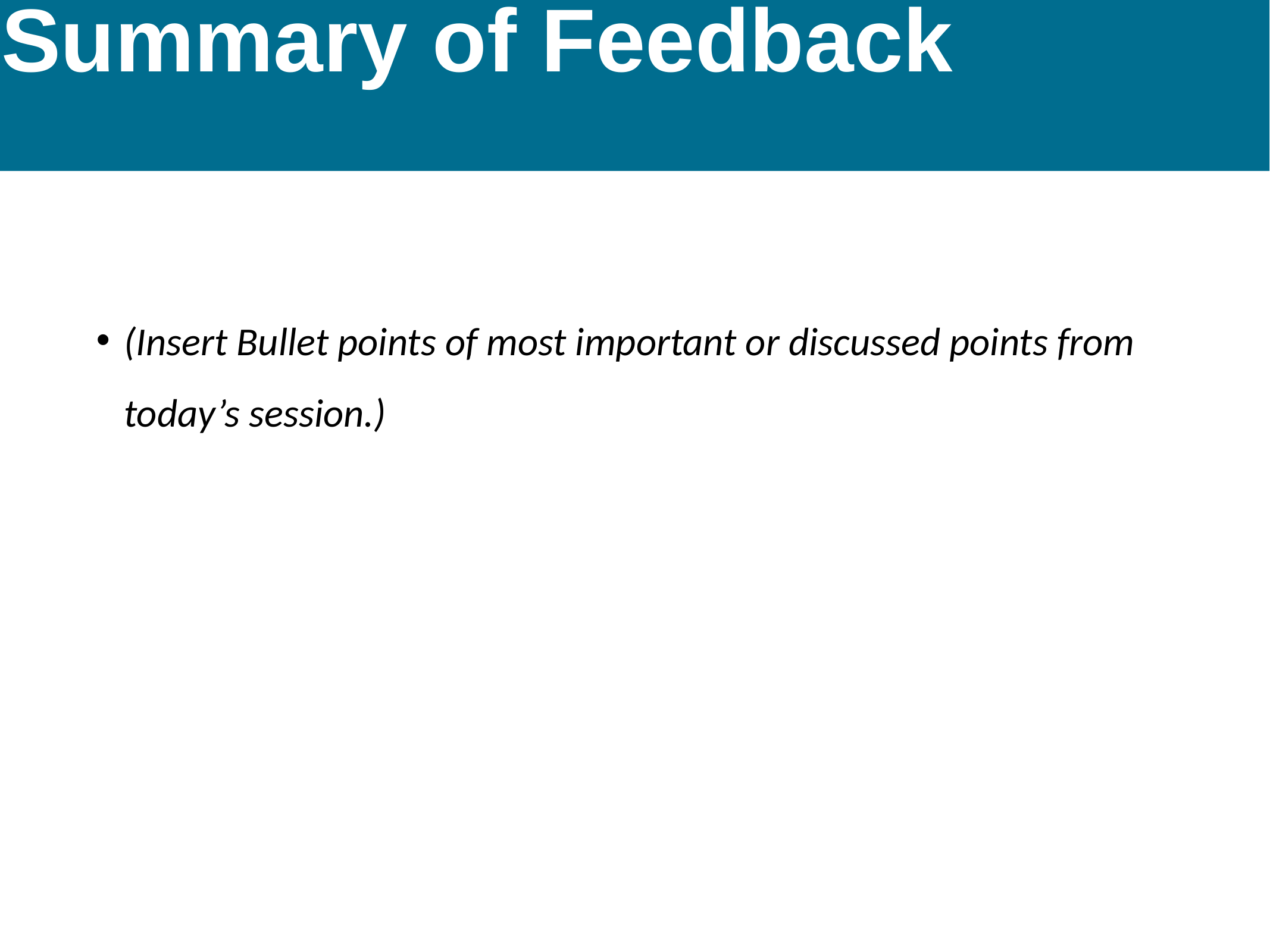

# Summary of Feedback
(Insert Bullet points of most important or discussed points from today’s session.)